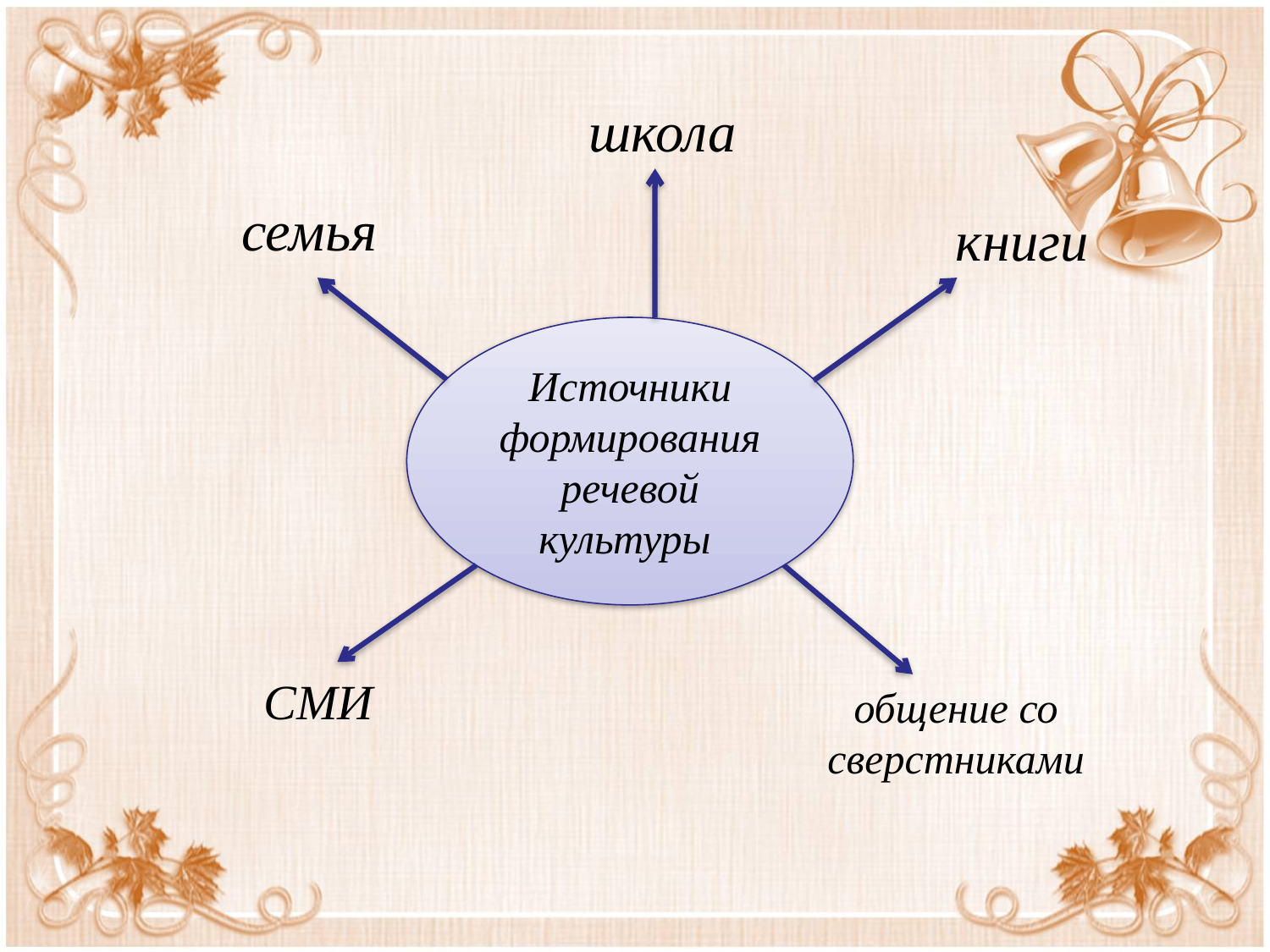

школа
семья
книги
Источники
формирования речевой культуры
СМИ
общение со
сверстниками